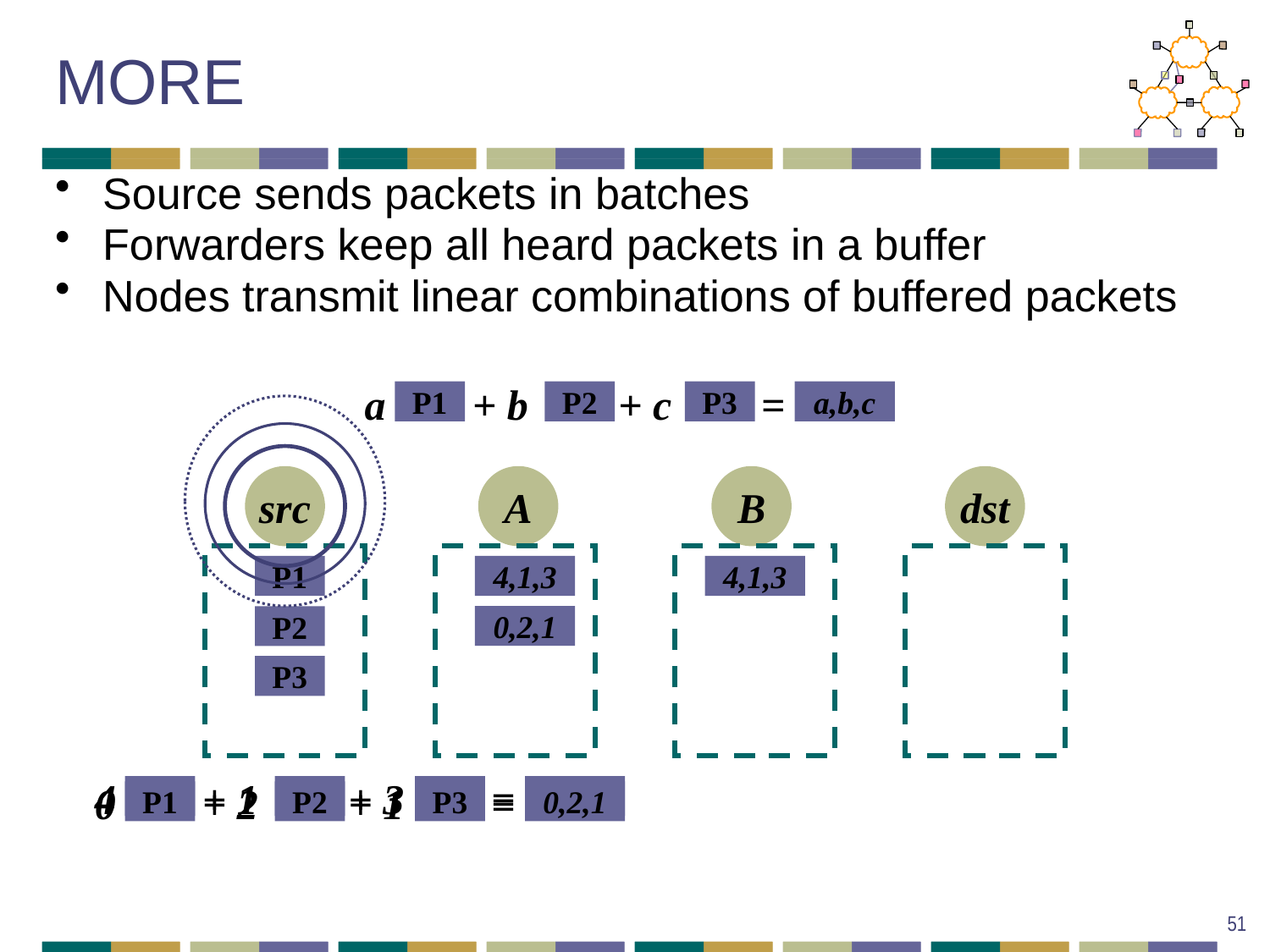

# MORE
Source sends packets in batches
Forwarders keep all heard packets in a buffer
Nodes transmit linear combinations of buffered packets
a
+ b
+ c
=
P1
P2
P3
a,b,c

src
A
B
dst

P1
P2
P3
4,1,3
4,1,3
0,2,1
4
+ 1
+ 3
=
P1
P2
P3
4,1,3
0
+ 2
+ 1
=
P1
P2
P3
0,2,1
51